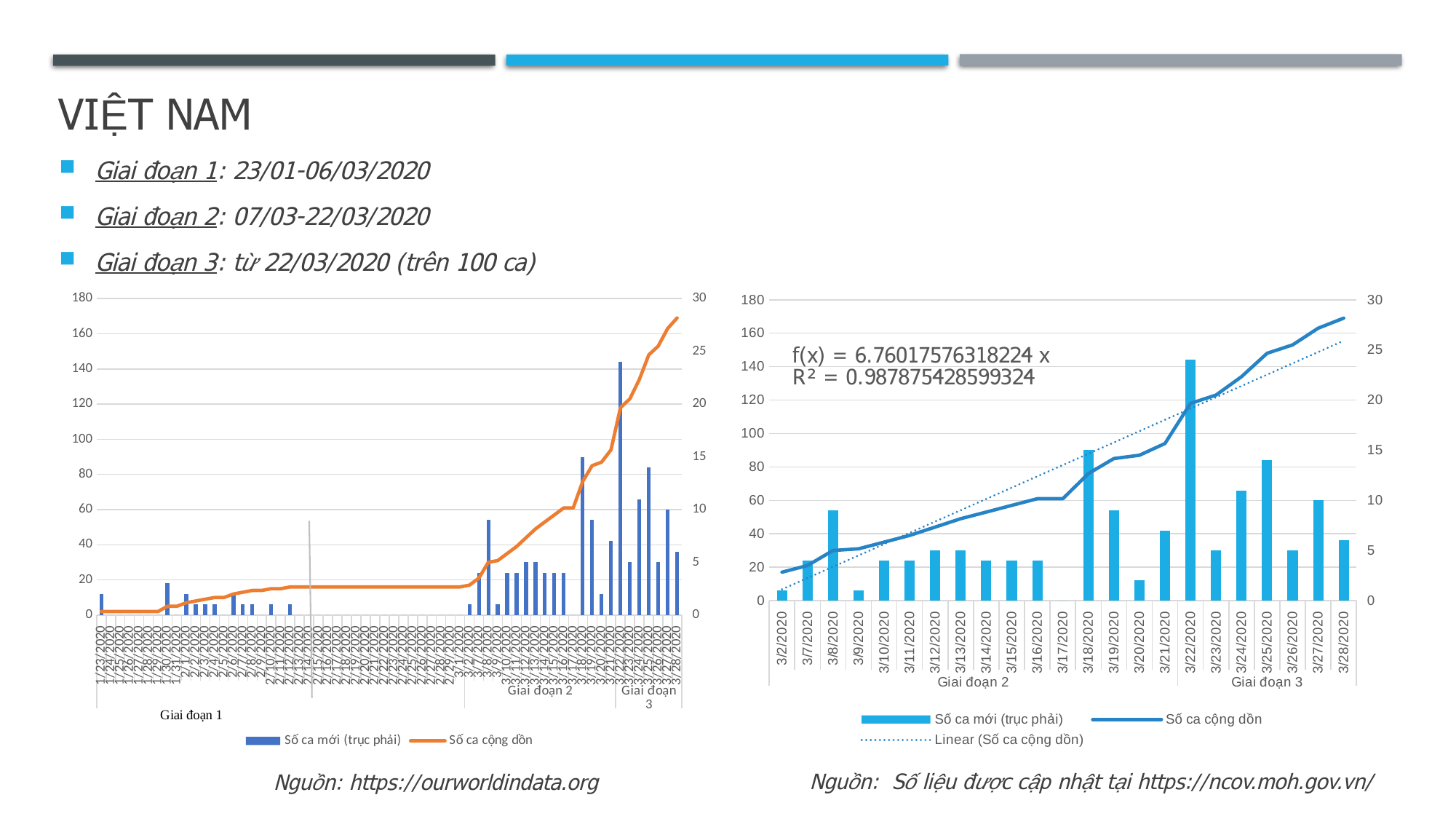

# Việt Nam
Giai đoạn 1: 23/01-06/03/2020
Giai đoạn 2: 07/03-22/03/2020
Giai đoạn 3: từ 22/03/2020 (trên 100 ca)

### Chart

| Category | Số ca mới (trục phải) | Số ca cộng dồn |
|---|---|---|
| 1/23/2020 | 2.0 | 2.0 |
| 1/24/2020 | 0.0 | 2.0 |
| 1/25/2020 | 0.0 | 2.0 |
| 1/26/2020 | 0.0 | 2.0 |
| 1/27/2020 | 0.0 | 2.0 |
| 1/28/2020 | 0.0 | 2.0 |
| 1/29/2020 | 0.0 | 2.0 |
| 1/30/2020 | 3.0 | 5.0 |
| 1/31/2020 | 0.0 | 5.0 |
| 2/1/2020 | 2.0 | 7.0 |
| 2/2/2020 | 1.0 | 8.0 |
| 2/3/2020 | 1.0 | 9.0 |
| 2/4/2020 | 1.0 | 10.0 |
| 2/5/2020 | 0.0 | 10.0 |
| 2/6/2020 | 2.0 | 12.0 |
| 2/7/2020 | 1.0 | 13.0 |
| 2/8/2020 | 1.0 | 14.0 |
| 2/9/2020 | 0.0 | 14.0 |
| 2/10/2020 | 1.0 | 15.0 |
| 2/11/2020 | 0.0 | 15.0 |
| 2/12/2020 | 1.0 | 16.0 |
| 2/13/2020 | 0.0 | 16.0 |
| 2/14/2020 | 0.0 | 16.0 |
| 2/15/2020 | 0.0 | 16.0 |
| 2/16/2020 | 0.0 | 16.0 |
| 2/17/2020 | 0.0 | 16.0 |
| 2/18/2020 | 0.0 | 16.0 |
| 2/19/2020 | 0.0 | 16.0 |
| 2/20/2020 | 0.0 | 16.0 |
| 2/21/2020 | 0.0 | 16.0 |
| 2/22/2020 | 0.0 | 16.0 |
| 2/23/2020 | 0.0 | 16.0 |
| 2/24/2020 | 0.0 | 16.0 |
| 2/25/2020 | 0.0 | 16.0 |
| 2/26/2020 | 0.0 | 16.0 |
| 2/27/2020 | 0.0 | 16.0 |
| 2/28/2020 | 0.0 | 16.0 |
| 2/29/2020 | 0.0 | 16.0 |
| 3/1/2020 | 0.0 | 16.0 |
| 3/2/2020 | 1.0 | 17.0 |
| 3/7/2020 | 4.0 | 21.0 |
| 3/8/2020 | 9.0 | 30.0 |
| 3/9/2020 | 1.0 | 31.0 |
| 3/10/2020 | 4.0 | 35.0 |
| 3/11/2020 | 4.0 | 39.0 |
| 3/12/2020 | 5.0 | 44.0 |
| 3/13/2020 | 5.0 | 49.0 |
| 3/14/2020 | 4.0 | 53.0 |
| 3/15/2020 | 4.0 | 57.0 |
| 3/16/2020 | 4.0 | 61.0 |
| 3/17/2020 | 0.0 | 61.0 |
| 3/18/2020 | 15.0 | 76.0 |
| 3/19/2020 | 9.0 | 85.0 |
| 3/20/2020 | 2.0 | 87.0 |
| 3/21/2020 | 7.0 | 94.0 |
| 3/22/2020 | 24.0 | 118.0 |
| 3/23/2020 | 5.0 | 123.0 |
| 3/24/2020 | 11.0 | 134.0 |
| 3/25/2020 | 14.0 | 148.0 |
| 3/26/2020 | 5.0 | 153.0 |
| 3/27/2020 | 10.0 | 163.0 |
| 3/28/2020 | 6.0 | 169.0 |

### Chart

| Category | Số ca mới (trục phải) | Số ca cộng dồn |
|---|---|---|
| 3/2/2020 | 1.0 | 17.0 |
| 3/7/2020 | 4.0 | 21.0 |
| 3/8/2020 | 9.0 | 30.0 |
| 3/9/2020 | 1.0 | 31.0 |
| 3/10/2020 | 4.0 | 35.0 |
| 3/11/2020 | 4.0 | 39.0 |
| 3/12/2020 | 5.0 | 44.0 |
| 3/13/2020 | 5.0 | 49.0 |
| 3/14/2020 | 4.0 | 53.0 |
| 3/15/2020 | 4.0 | 57.0 |
| 3/16/2020 | 4.0 | 61.0 |
| 3/17/2020 | 0.0 | 61.0 |
| 3/18/2020 | 15.0 | 76.0 |
| 3/19/2020 | 9.0 | 85.0 |
| 3/20/2020 | 2.0 | 87.0 |
| 3/21/2020 | 7.0 | 94.0 |
| 3/22/2020 | 24.0 | 118.0 |
| 3/23/2020 | 5.0 | 123.0 |
| 3/24/2020 | 11.0 | 134.0 |
| 3/25/2020 | 14.0 | 148.0 |
| 3/26/2020 | 5.0 | 153.0 |
| 3/27/2020 | 10.0 | 163.0 |
| 3/28/2020 | 6.0 | 169.0 |
Nguồn:  Số liệu được cập nhật tại https://ncov.moh.gov.vn/
Nguồn: https://ourworldindata.org